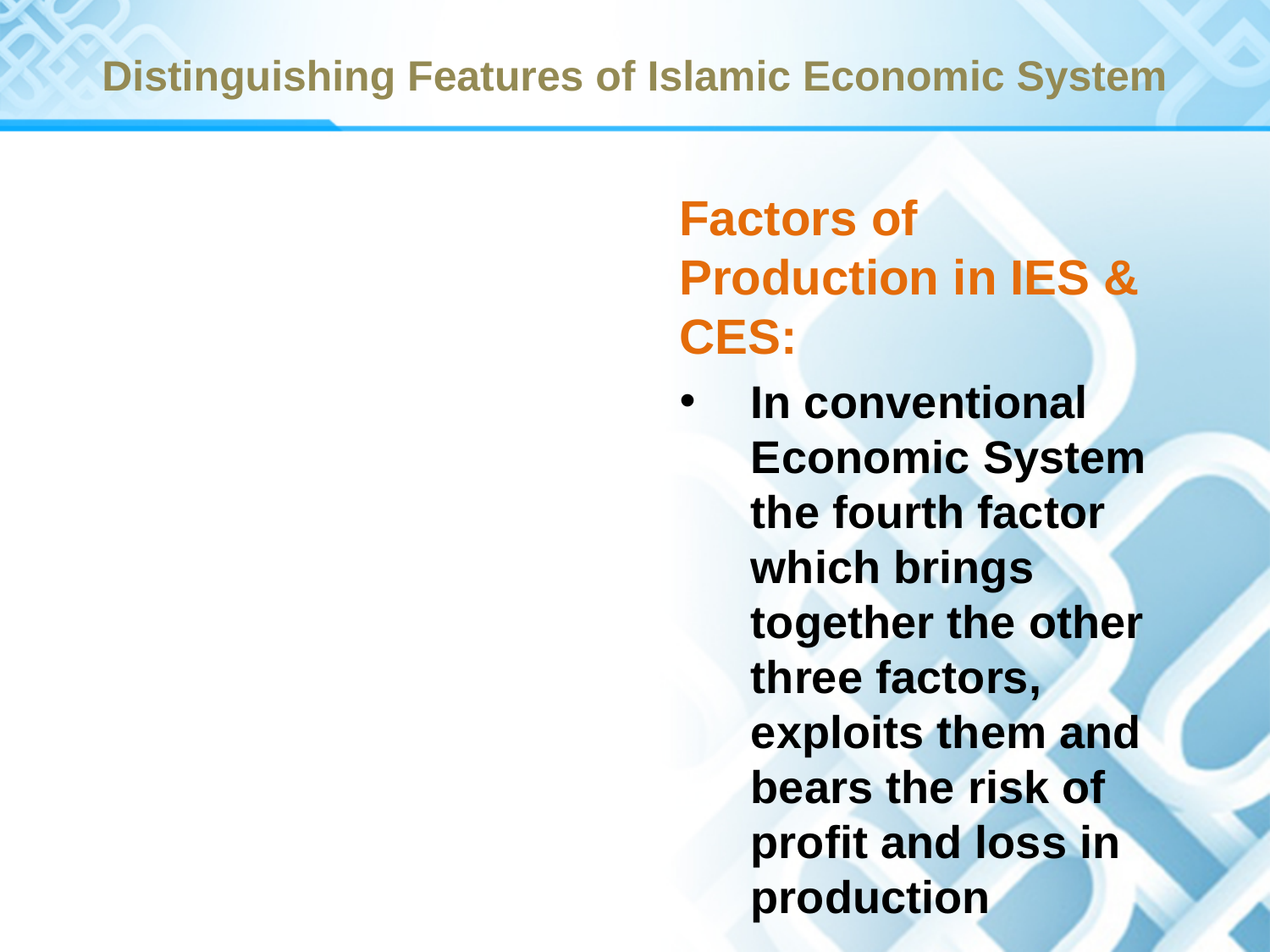

Distinguishing Features of Islamic Economic System
Factors of Production in IES & CES:
In conventional Economic System the fourth factor which brings together the other three factors, exploits them and bears the risk of profit and loss in production